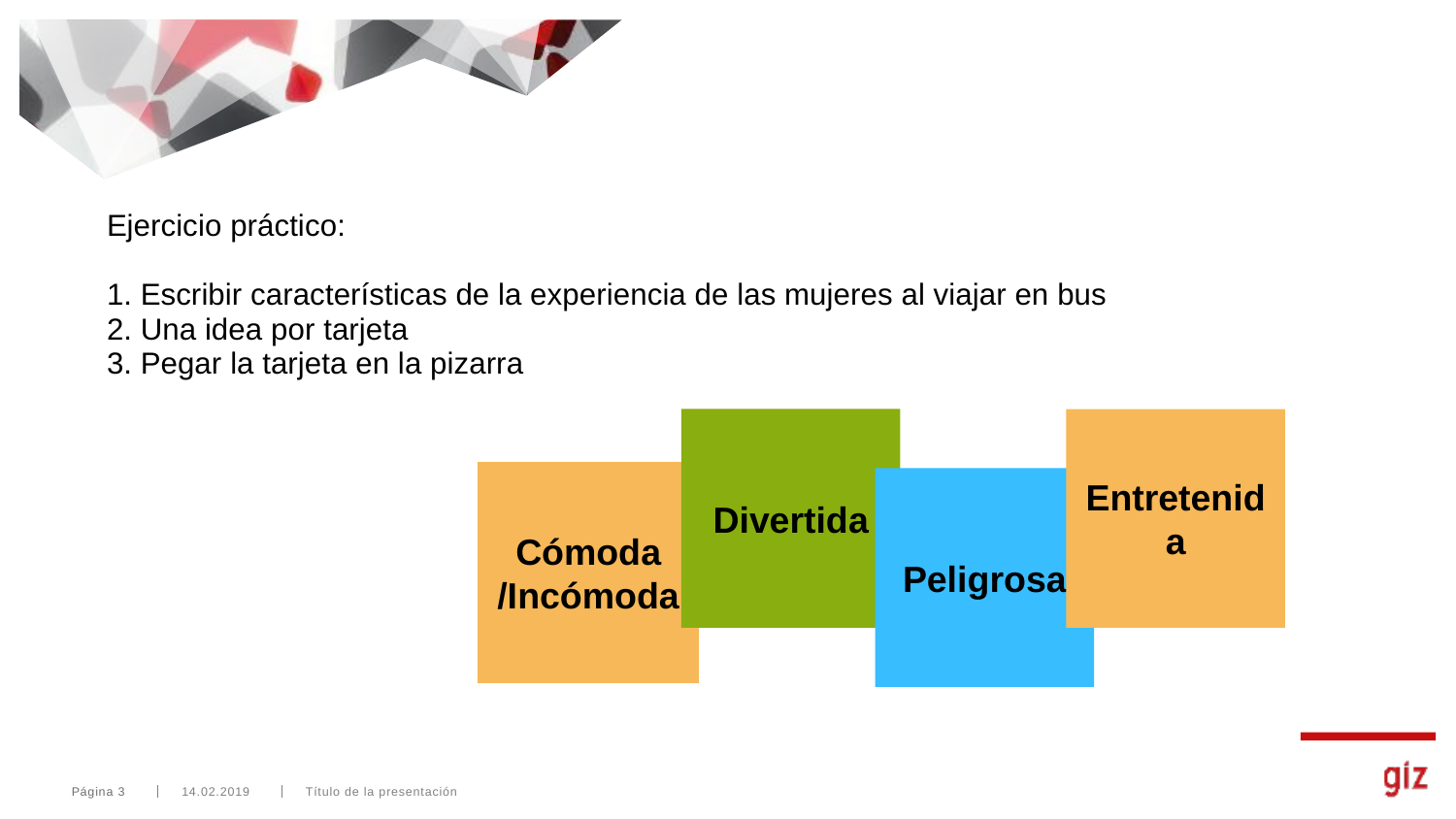

Ejercicio práctico:

1. Escribir características de la experiencia de las mujeres al viajar en bus
2. Una idea por tarjeta
3. Pegar la tarjeta en la pizarra

Divertida
Entretenida
Cómoda /Incómoda
Peligrosa
Página 3
14.02.2019
Título de la presentación